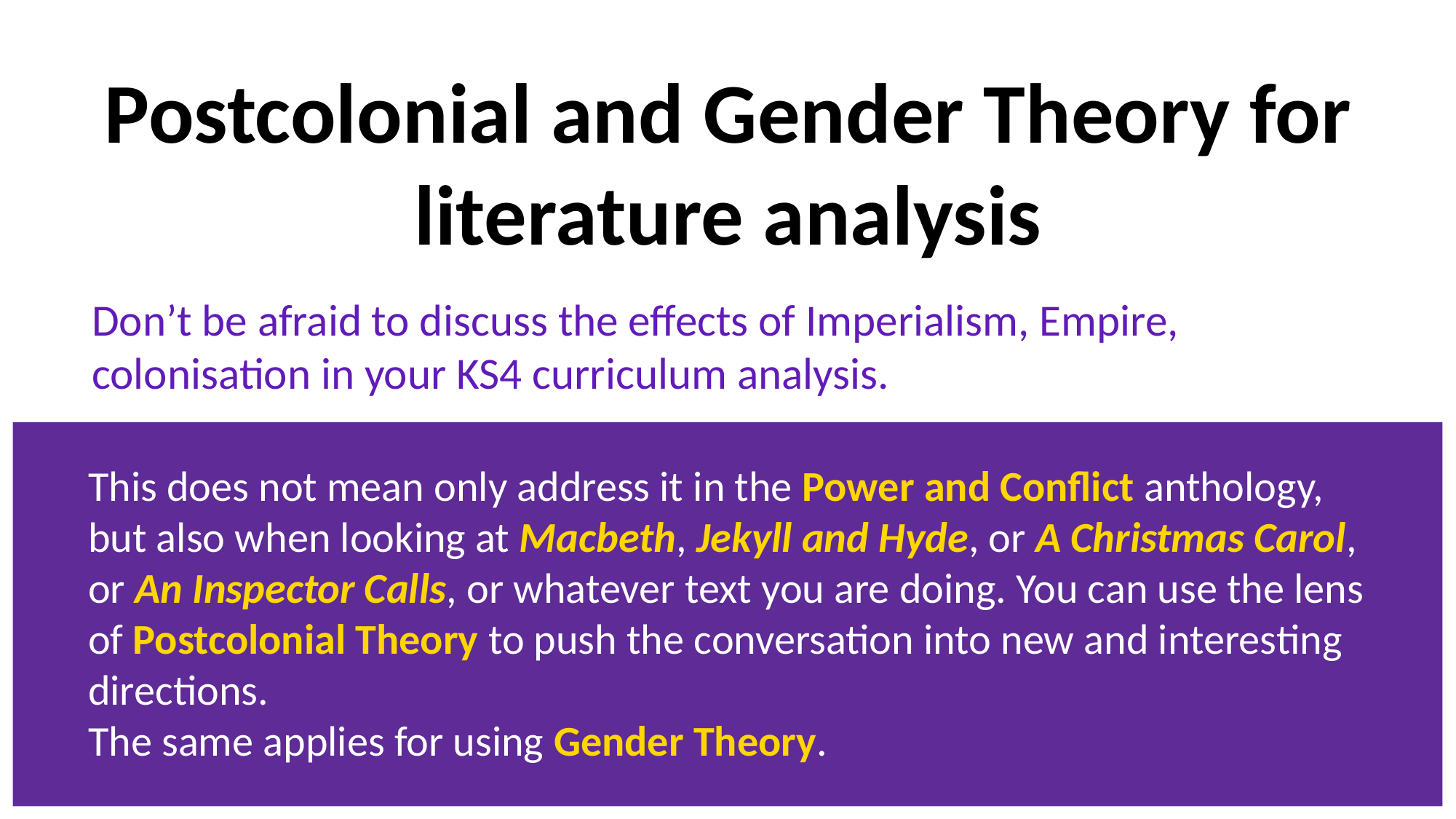

# Postcolonial and Gender Theory for literature analysis
Don’t be afraid to discuss the effects of Imperialism, Empire, colonisation in your KS4 curriculum analysis.
This does not mean only address it in the Power and Conflict anthology, but also when looking at Macbeth, Jekyll and Hyde, or A Christmas Carol, or An Inspector Calls, or whatever text you are doing. You can use the lens of Postcolonial Theory to push the conversation into new and interesting directions.
The same applies for using Gender Theory.